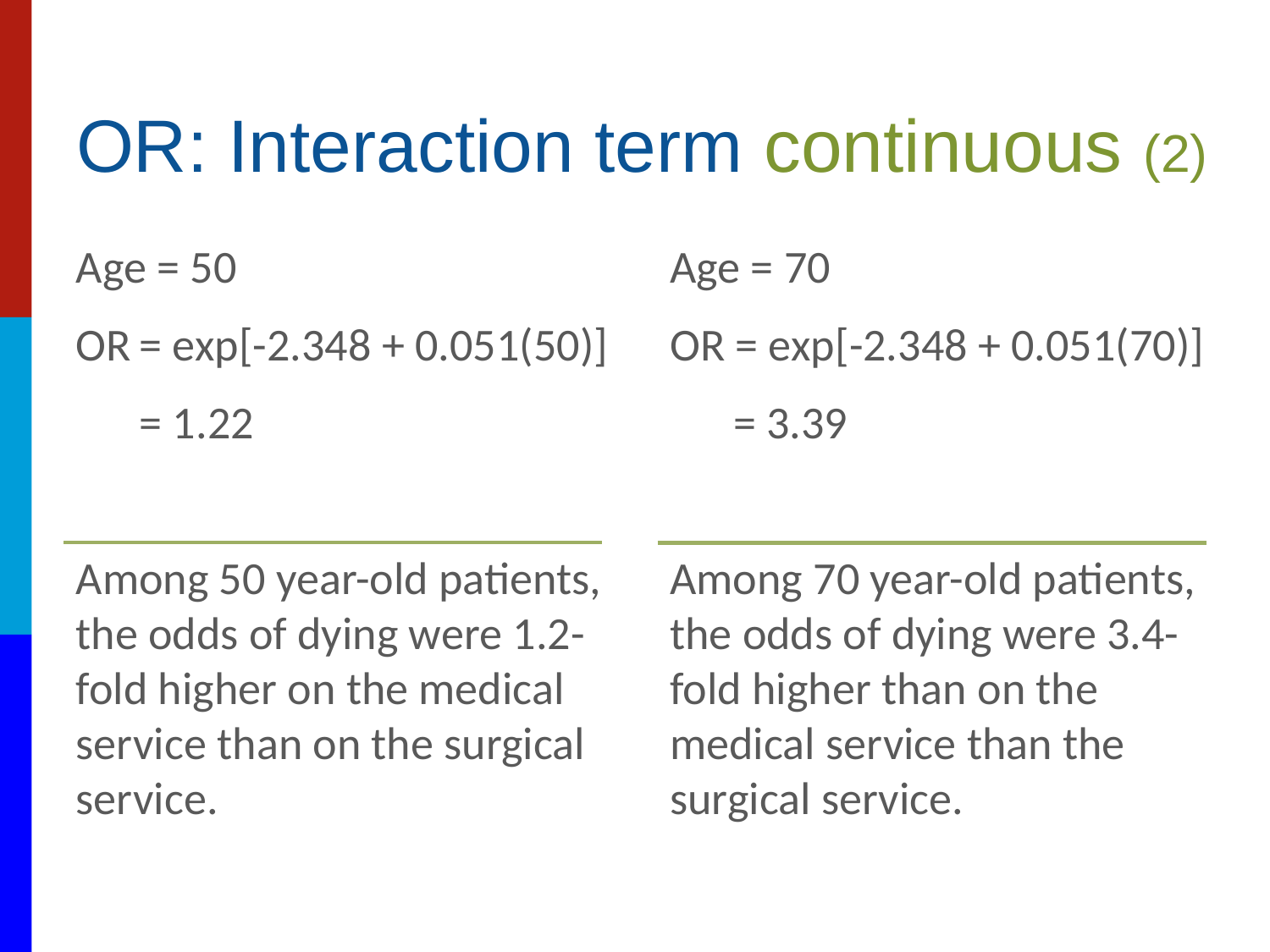

# OR: Interaction term continuous (2)
Age = 50
OR	= exp[-2.348 + 0.051(50)]
     	= 1.22

Among 50 year-old patients, the odds of dying were 1.2-fold higher on the medical service than on the surgical service.
Age = 70
OR = exp[-2.348 + 0.051(70)]
	= 3.39

Among 70 year-old patients, the odds of dying were 3.4-fold higher than on the medical service than the surgical service.